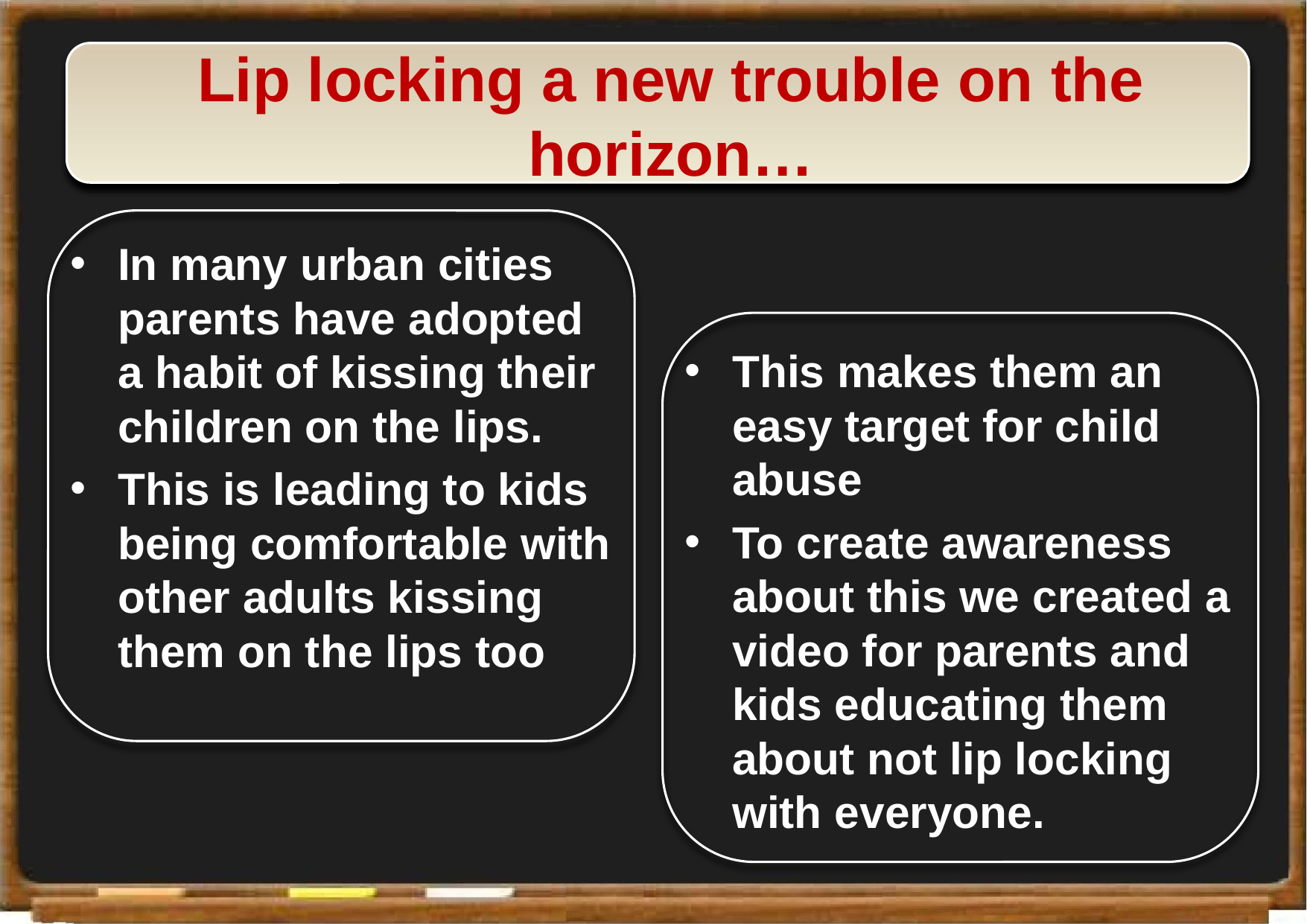

# Lip locking a new trouble on the horizon…

In many urban cities parents have adopted a habit of kissing their children on the lips.
This is leading to kids being comfortable with other adults kissing them on the lips too

This makes them an easy target for child abuse
To create awareness about this we created a video for parents and kids educating them about not lip locking with everyone.